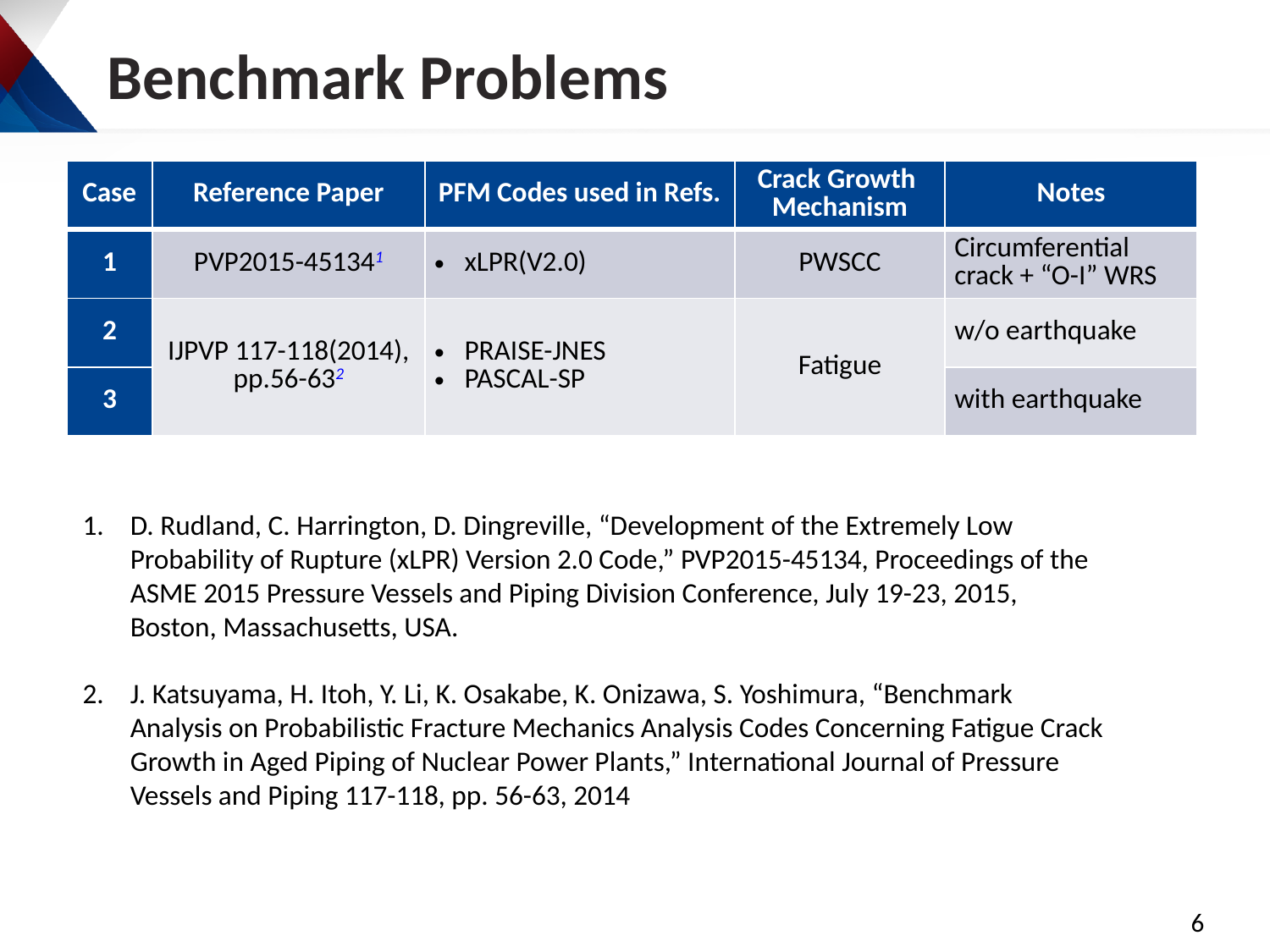

# Benchmark Problems
| Case | Reference Paper | PFM Codes used in Refs. | Crack Growth Mechanism | Notes |
| --- | --- | --- | --- | --- |
| 1 | PVP2015-451341 | xLPR(V2.0) | PWSCC | Circumferential crack + “O-I” WRS |
| 2 | IJPVP 117-118(2014), pp.56-632 | PRAISE-JNES PASCAL-SP | Fatigue | w/o earthquake |
| 3 |  |  |  | with earthquake |

D. Rudland, C. Harrington, D. Dingreville, “Development of the Extremely Low Probability of Rupture (xLPR) Version 2.0 Code,” PVP2015-45134, Proceedings of the ASME 2015 Pressure Vessels and Piping Division Conference, July 19-23, 2015, Boston, Massachusetts, USA.

J. Katsuyama, H. Itoh, Y. Li, K. Osakabe, K. Onizawa, S. Yoshimura, “Benchmark Analysis on Probabilistic Fracture Mechanics Analysis Codes Concerning Fatigue Crack Growth in Aged Piping of Nuclear Power Plants,” International Journal of Pressure Vessels and Piping 117-118, pp. 56-63, 2014
6